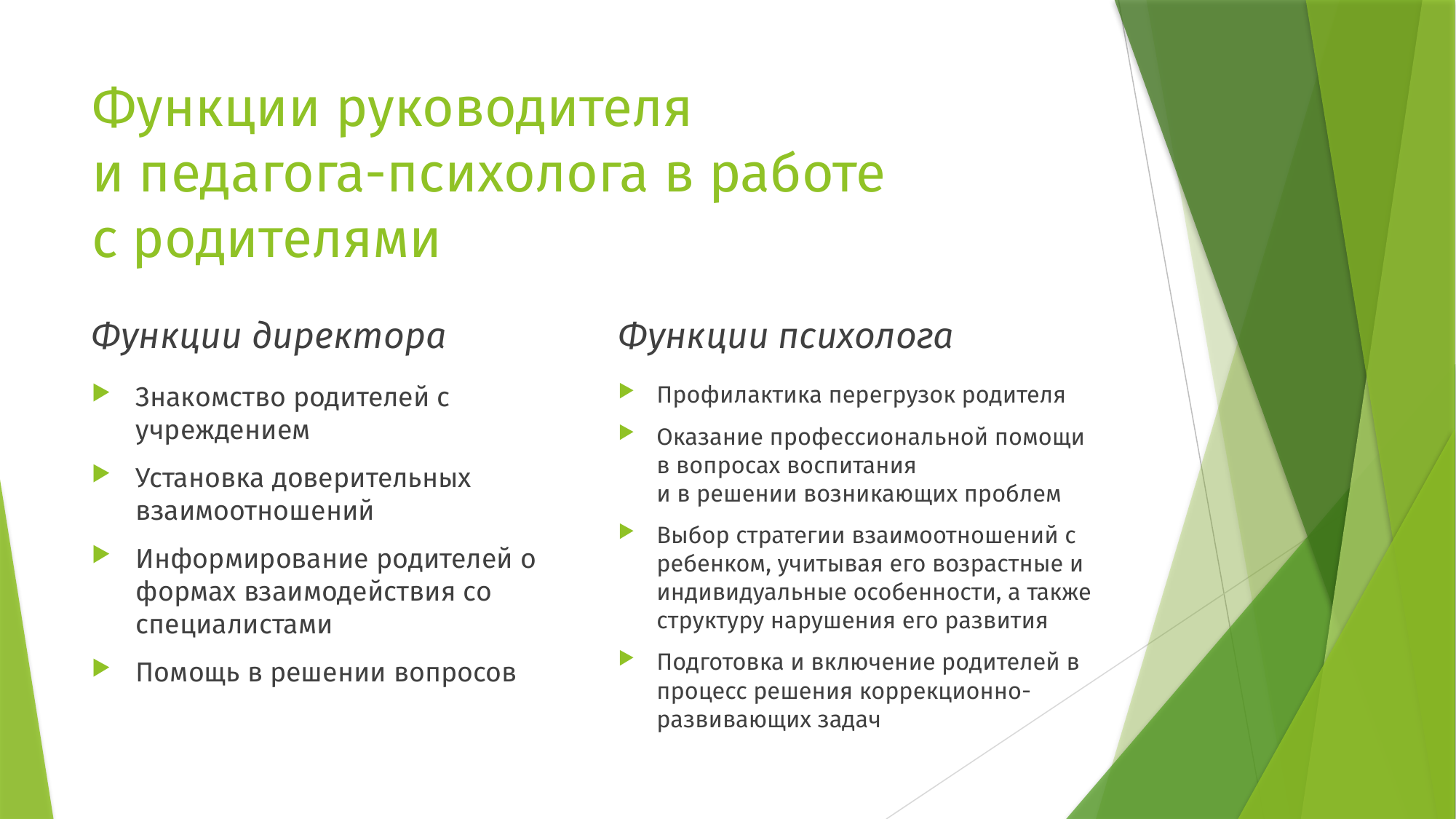

# Функции руководителя и педагога-психолога в работе с родителями
Функции директора
Функции психолога
Знакомство родителей с учреждением
Установка доверительных взаимоотношений
Информирование родителей о формах взаимодействия со специалистами
Помощь в решении вопросов
Профилактика перегрузок родителя
Оказание профессиональной помощи в вопросах воспитания
и в решении возникающих проблем
Выбор стратегии взаимоотношений с ребенком, учитывая его возрастные и индивидуальные особенности, а также структуру нарушения его развития
Подготовка и включение родителей в процесс решения коррекционно-развивающих задач